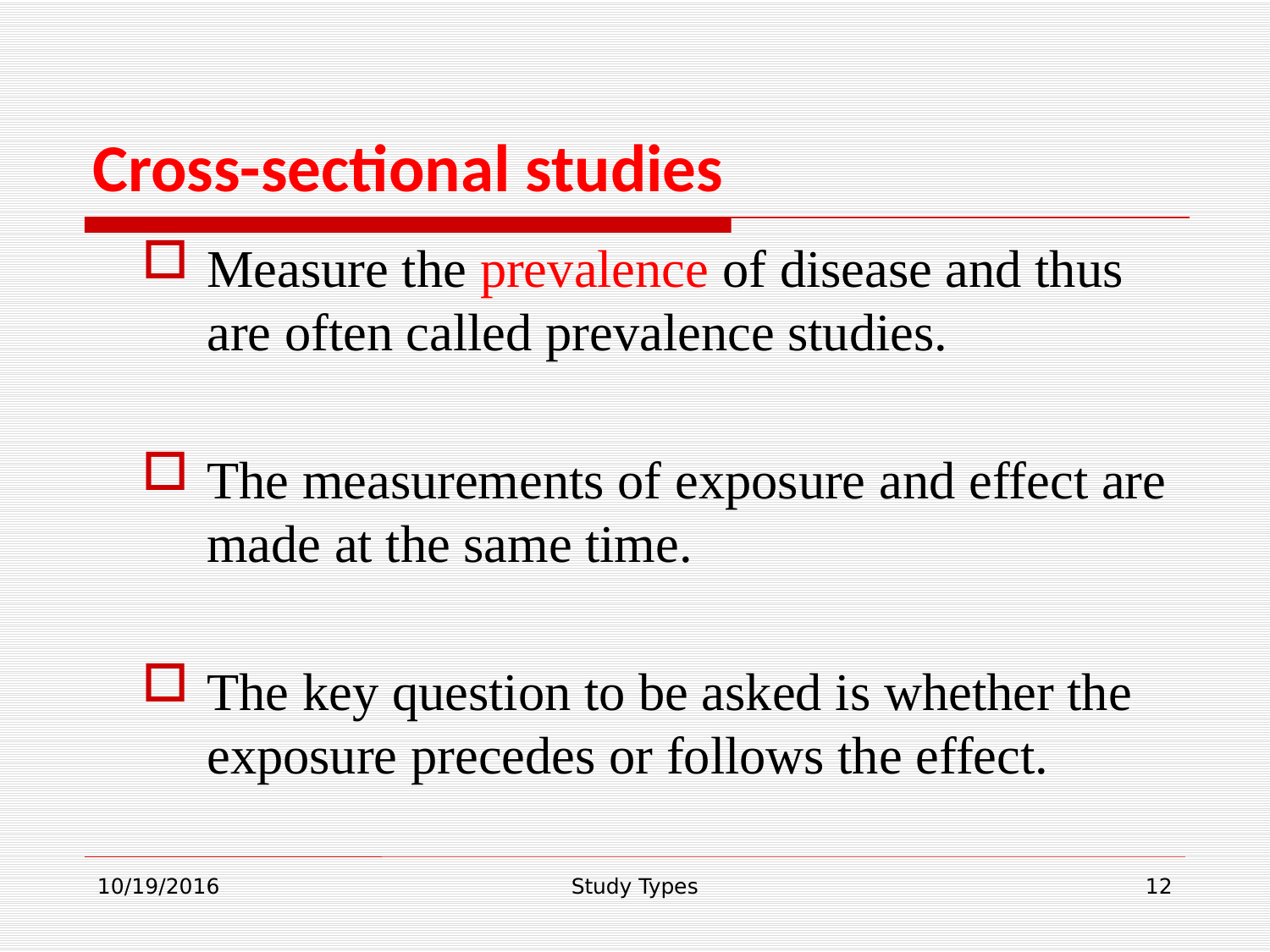

# Cross-sectional studies
Measure the prevalence of disease and thus are often called prevalence studies.

The measurements of exposure and effect are made at the same time.

The key question to be asked is whether the exposure precedes or follows the effect.
10/19/2016
Study Types
12